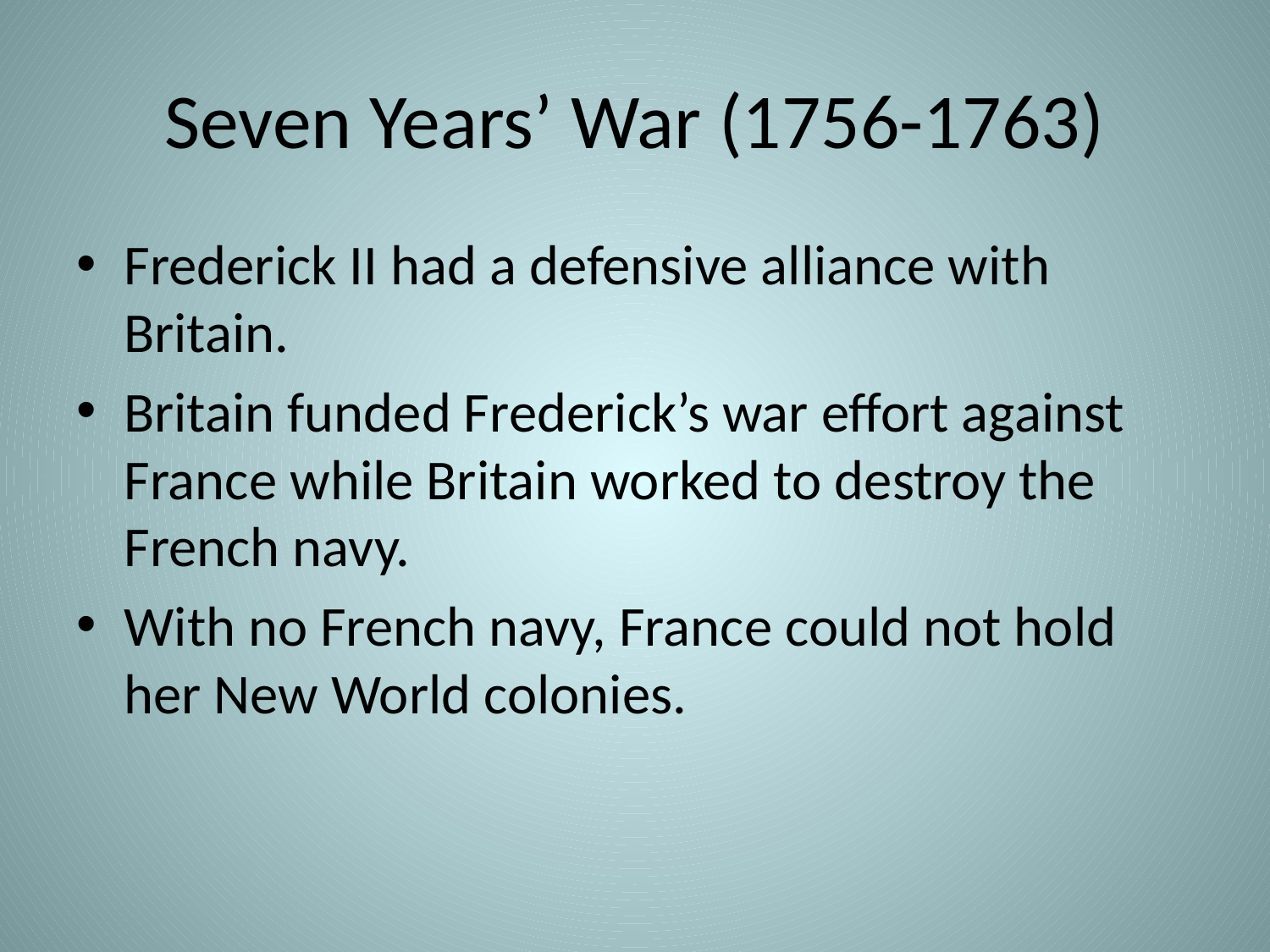

# Seven Years’ War (1756-1763)
Frederick II had a defensive alliance with Britain.
Britain funded Frederick’s war effort against France while Britain worked to destroy the French navy.
With no French navy, France could not hold her New World colonies.